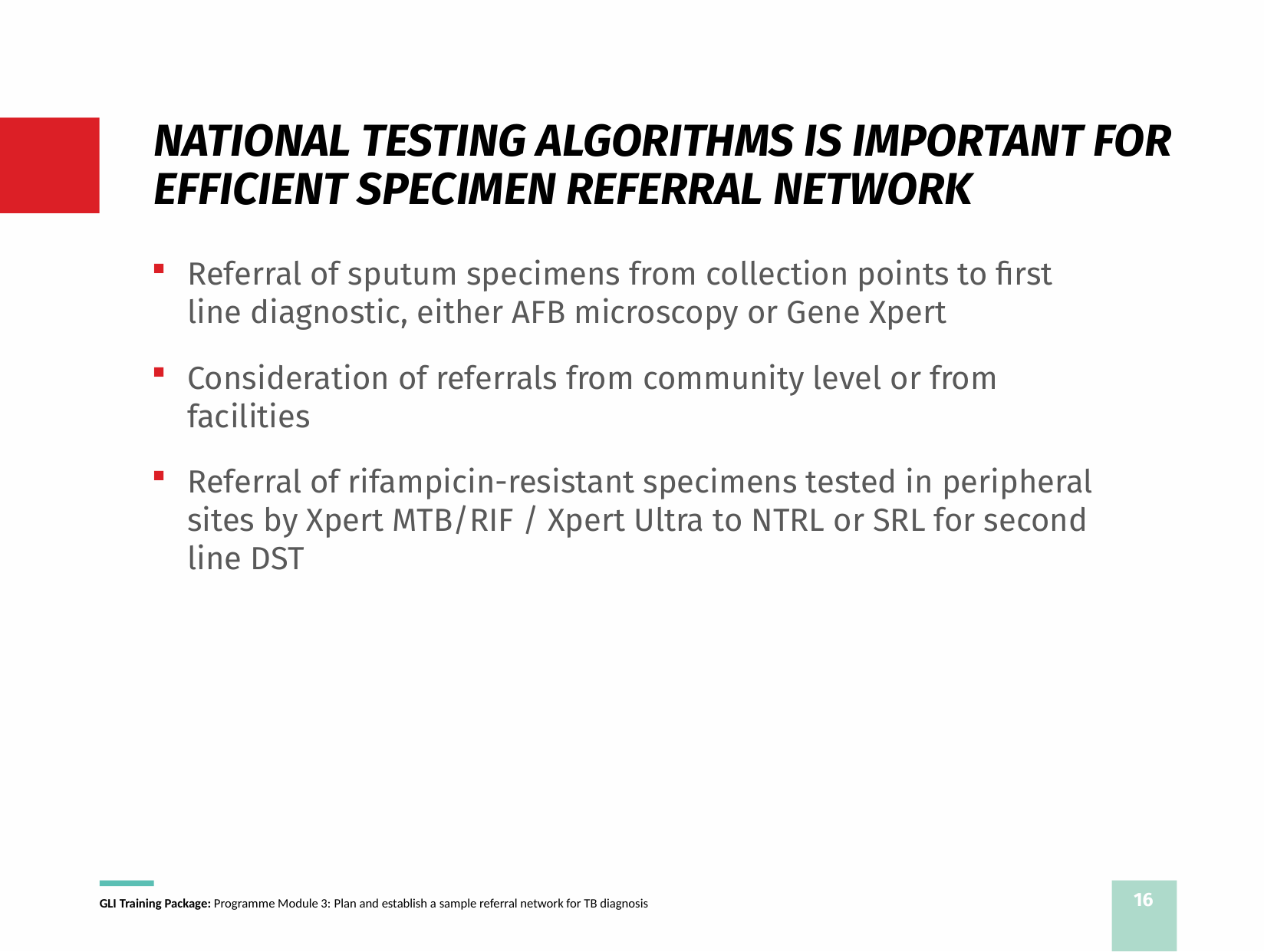

# NATIONAL TESTING ALGORITHMS IS IMPORTANT FOR EFFICIENT SPECIMEN REFERRAL NETWORK
Referral of sputum specimens from collection points to first line diagnostic, either AFB microscopy or Gene Xpert
Consideration of referrals from community level or from facilities
Referral of rifampicin-resistant specimens tested in peripheral sites by Xpert MTB/RIF / Xpert Ultra to NTRL or SRL for second line DST